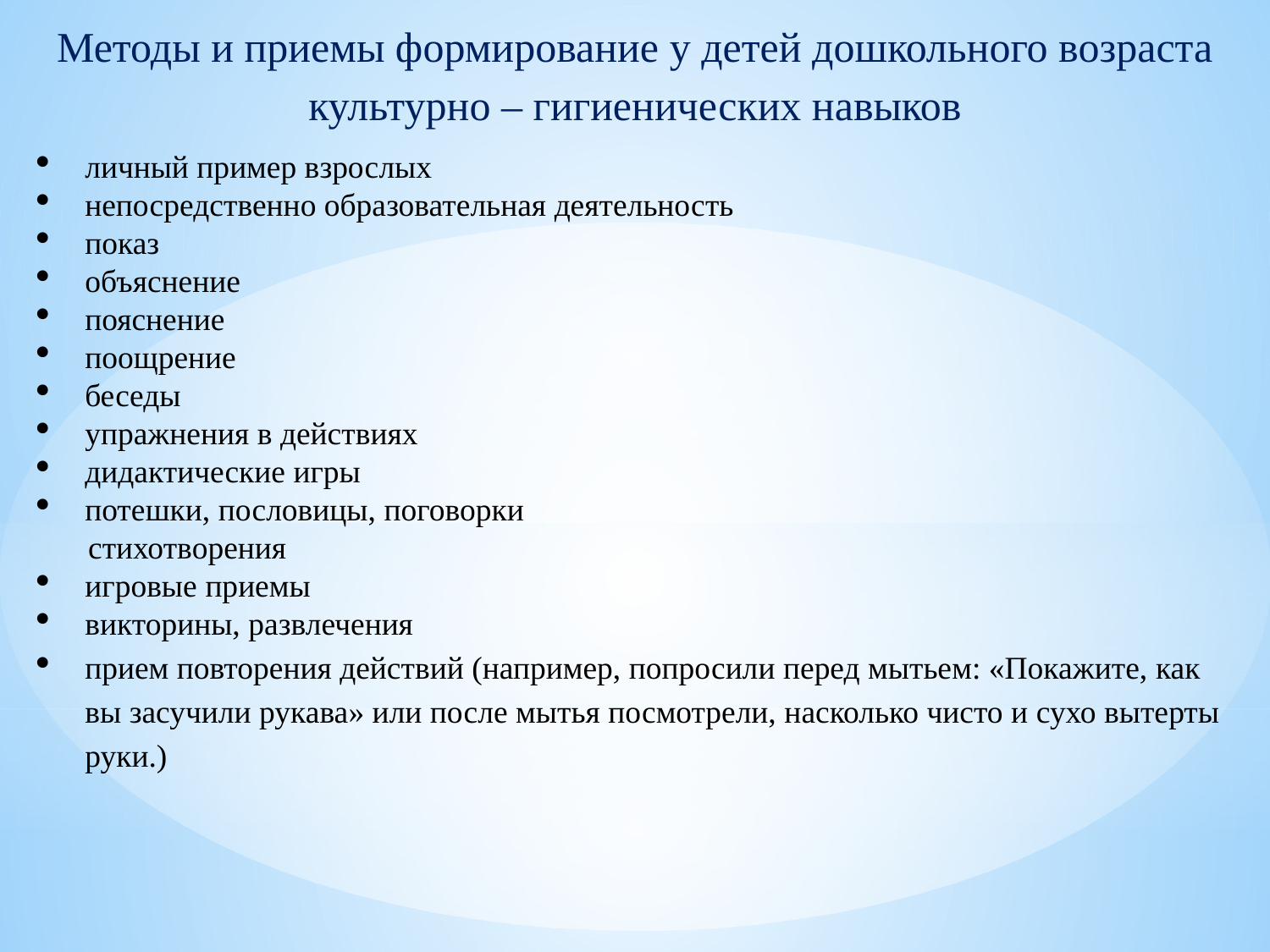

Методы и приемы формирование у детей дошкольного возраста культурно – гигиенических навыков
личный пример взрослых
непосредственно образовательная деятельность
показ
объяснение
пояснение
поощрение
беседы
упражнения в действиях
дидактические игры
потешки, пословицы, поговорки
        стихотворения
игровые приемы
викторины, развлечения
прием повторения действий (например, попросили перед мытьем: «Покажите, как вы засучили рукава» или после мытья посмотрели, насколько чисто и сухо вытерты руки.)